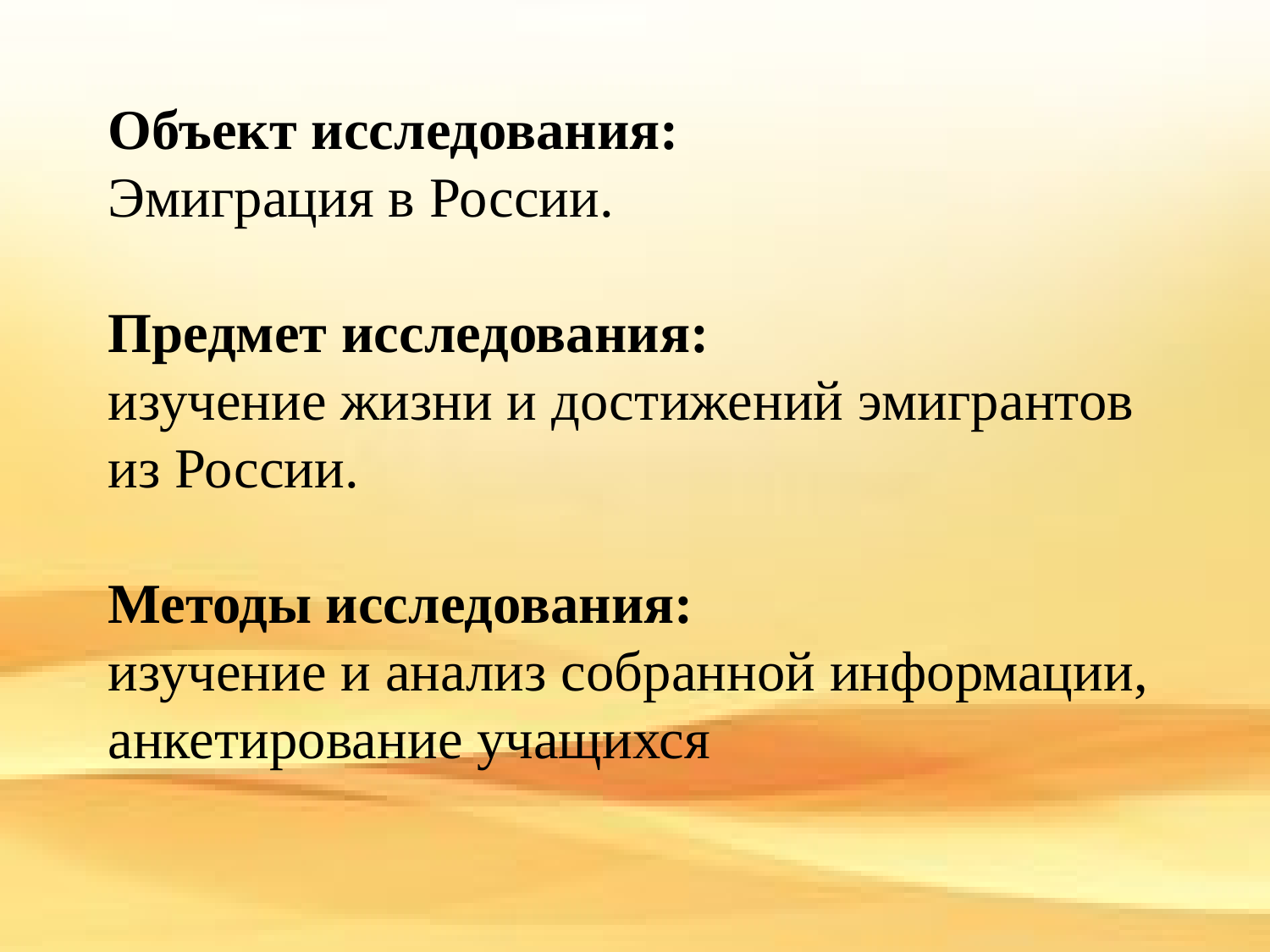

# Объект исследования: Эмиграция в России. Предмет исследования: изучение жизни и достижений эмигрантов из России. Методы исследования: изучение и анализ собранной информации, анкетирование учащихся